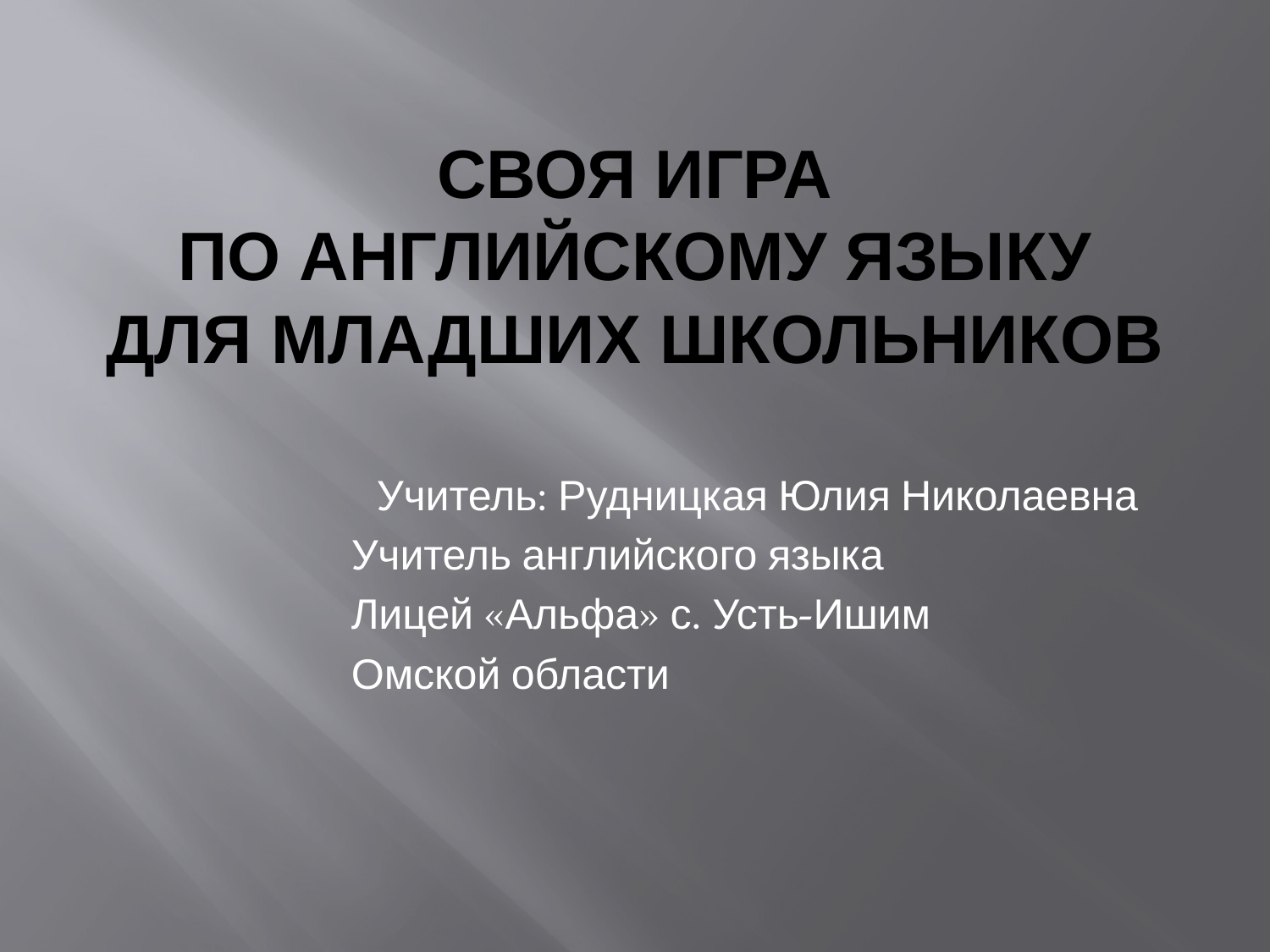

# Своя игра по английскому языку для младших школьников
Учитель: Рудницкая Юлия Николаевна
              Учитель английского языка
              Лицей «Альфа» с. Усть-Ишим
              Омской области